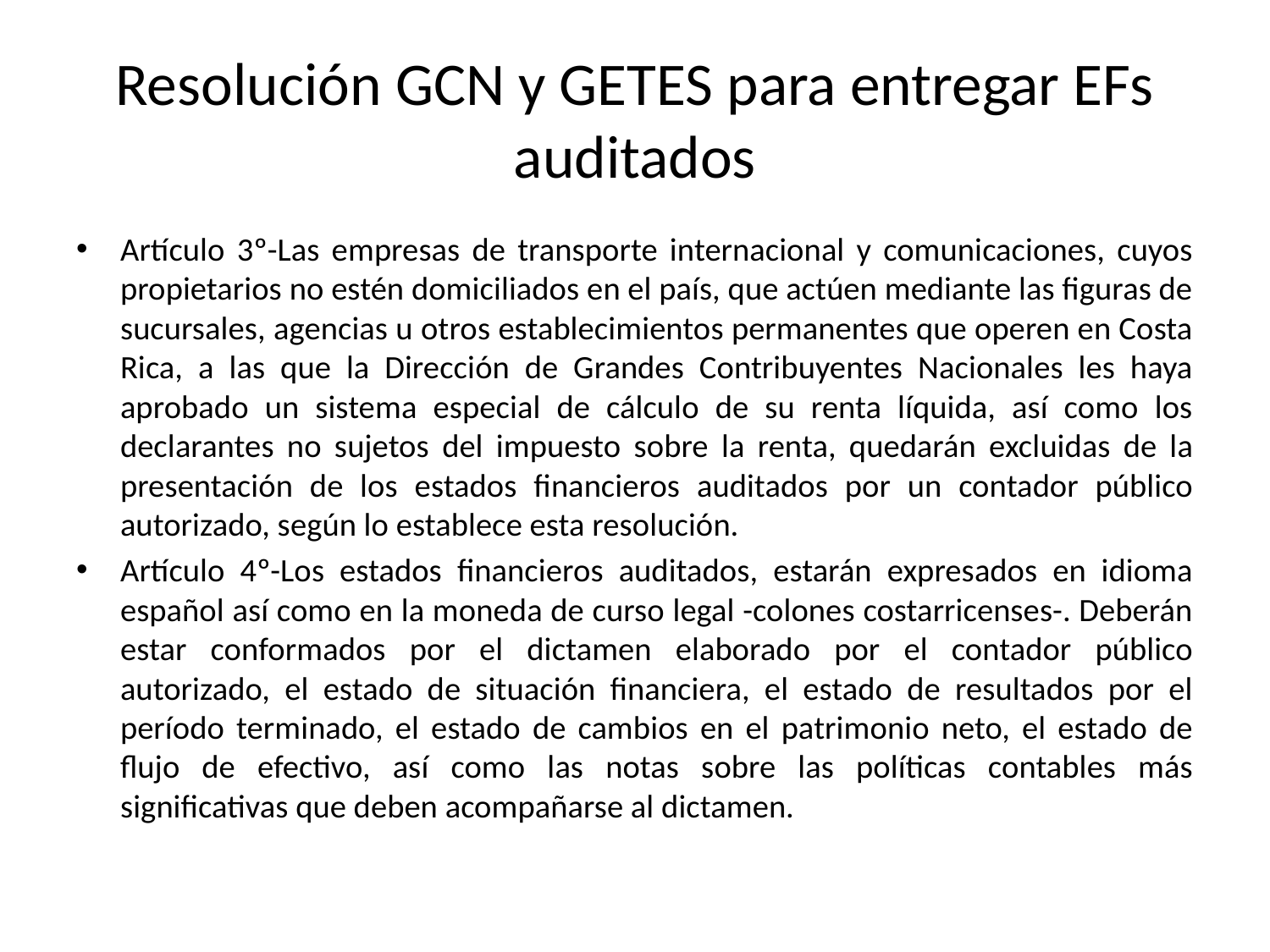

# Resolución GCN y GETES para entregar EFs auditados
Artículo 3º-Las empresas de transporte internacional y comunicaciones, cuyos propietarios no estén domiciliados en el país, que actúen mediante las figuras de sucursales, agencias u otros establecimientos permanentes que operen en Costa Rica, a las que la Dirección de Grandes Contribuyentes Nacionales les haya aprobado un sistema especial de cálculo de su renta líquida, así como los declarantes no sujetos del impuesto sobre la renta, quedarán excluidas de la presentación de los estados financieros auditados por un contador público autorizado, según lo establece esta resolución.
Artículo 4º-Los estados financieros auditados, estarán expresados en idioma español así como en la moneda de curso legal -colones costarricenses-. Deberán estar conformados por el dictamen elaborado por el contador público autorizado, el estado de situación financiera, el estado de resultados por el período terminado, el estado de cambios en el patrimonio neto, el estado de flujo de efectivo, así como las notas sobre las políticas contables más significativas que deben acompañarse al dictamen.